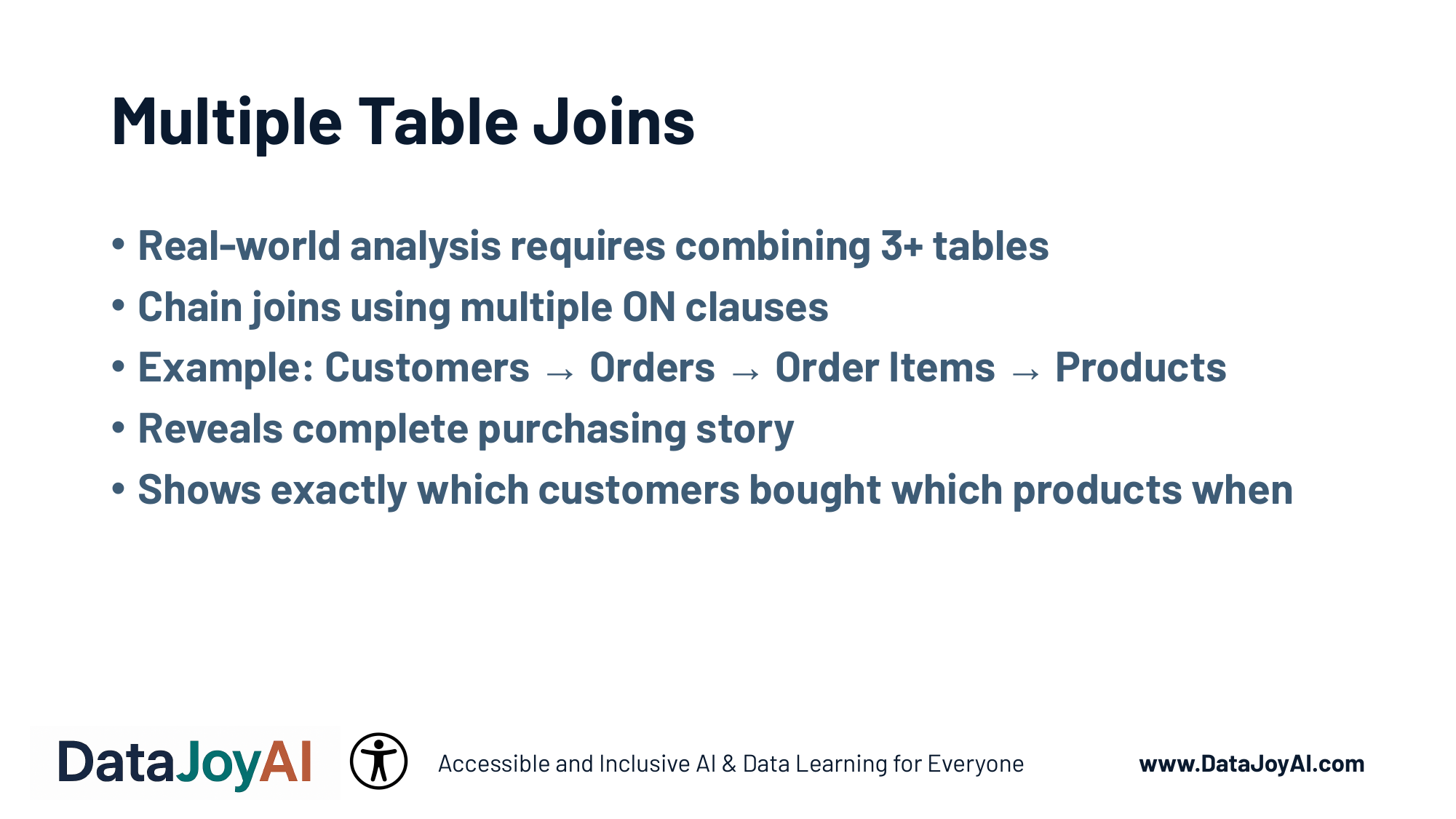

# Multiple Table Joins
Real-world analysis requires combining 3+ tables
Chain joins using multiple ON clauses
Example: Customers → Orders → Order Items → Products
Reveals complete purchasing story
Shows exactly which customers bought which products when